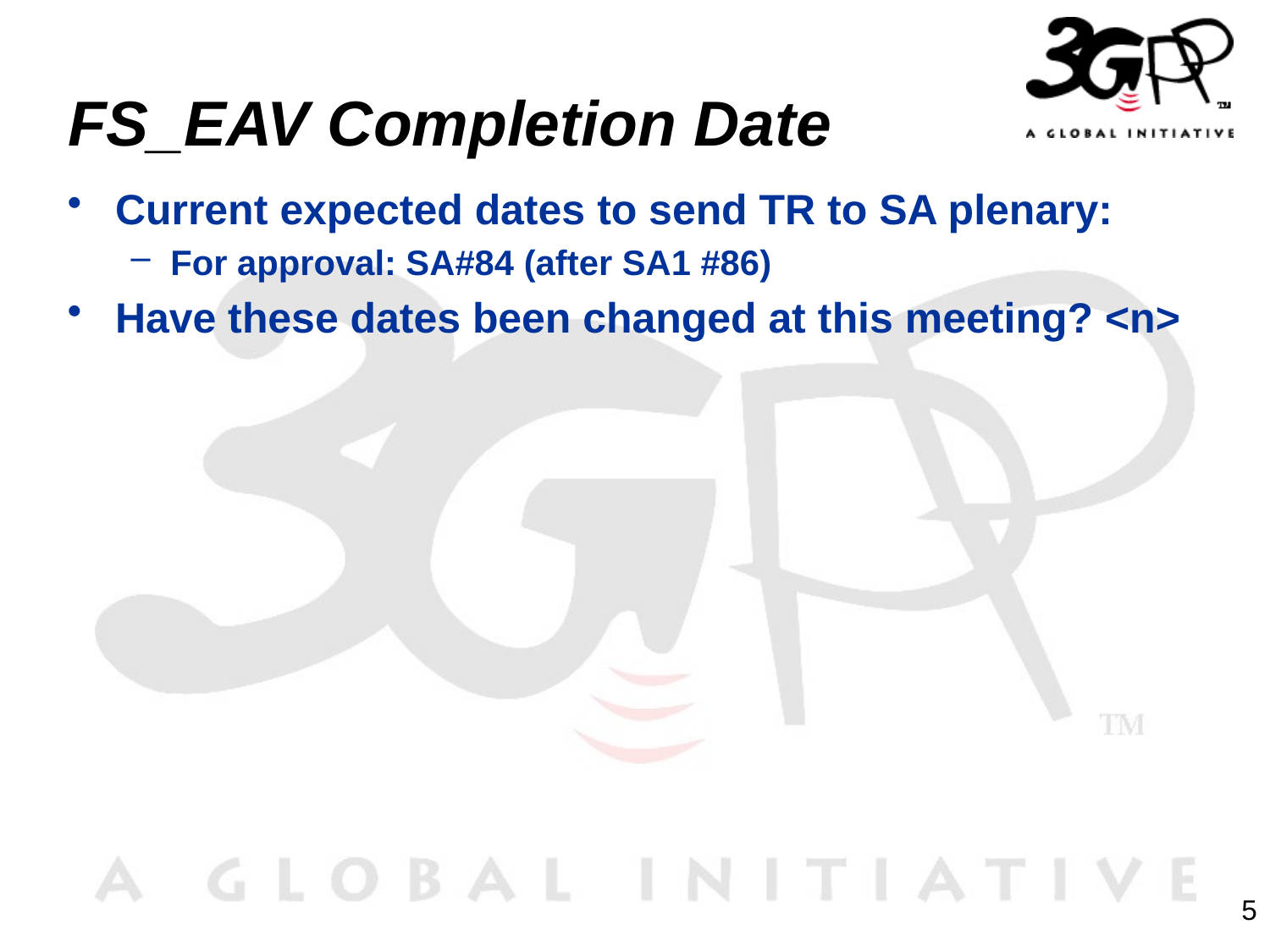

# FS_EAV Completion Date
Current expected dates to send TR to SA plenary:
For approval: SA#84 (after SA1 #86)
Have these dates been changed at this meeting? <n>

5